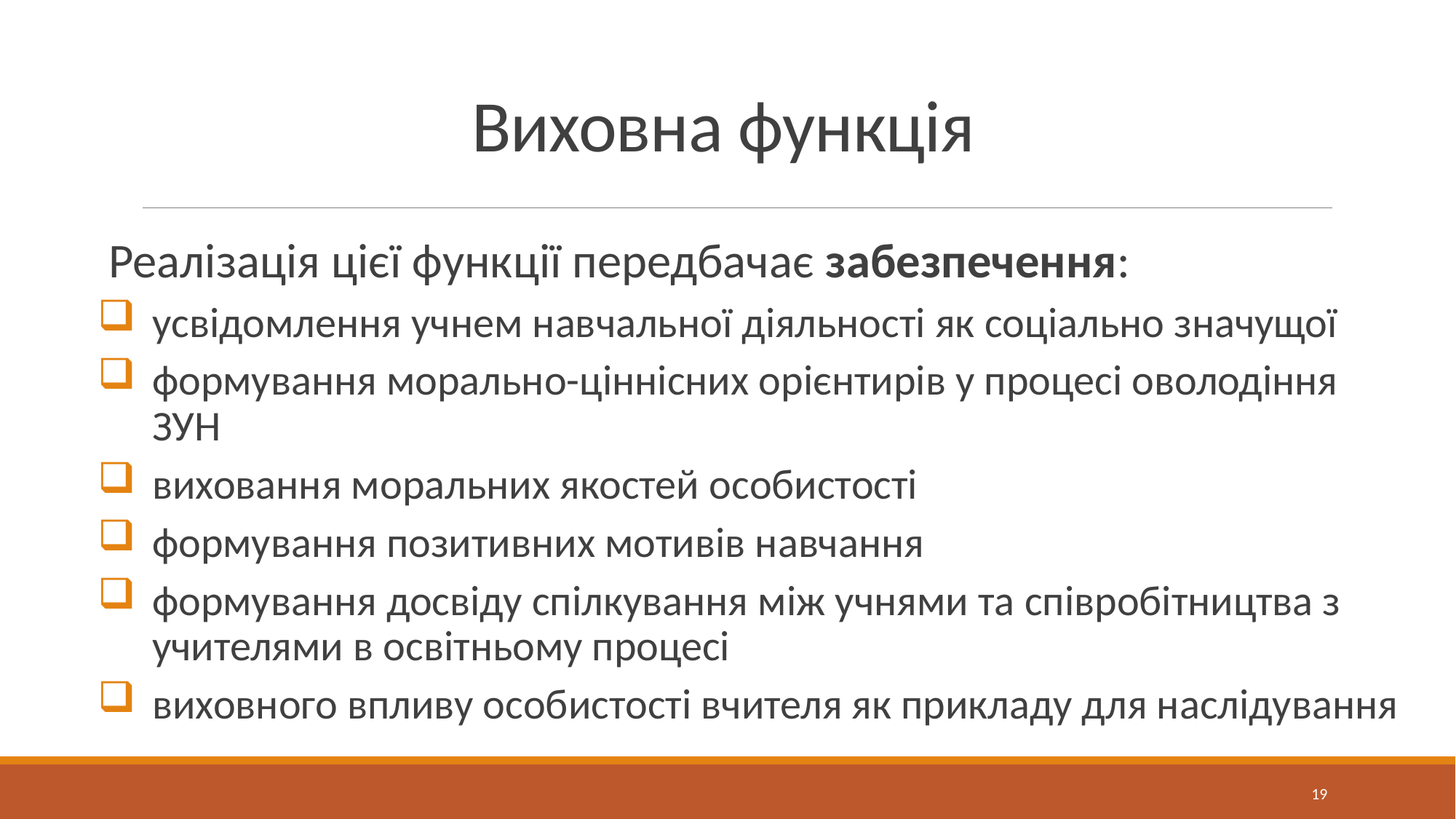

# Виховна функція
Реалізація цієї функції передбачає забезпечення:
усвідомлення учнем навчальної діяльності як соціально значущої
формування морально-ціннісних орієнтирів у процесі оволодіння ЗУН
виховання моральних якостей особистості
формування позитивних мотивів навчання
формування досвіду спілкування між учнями та співробітництва з учителями в освітньому процесі
виховного впливу особистості вчителя як прикладу для наслідування
19